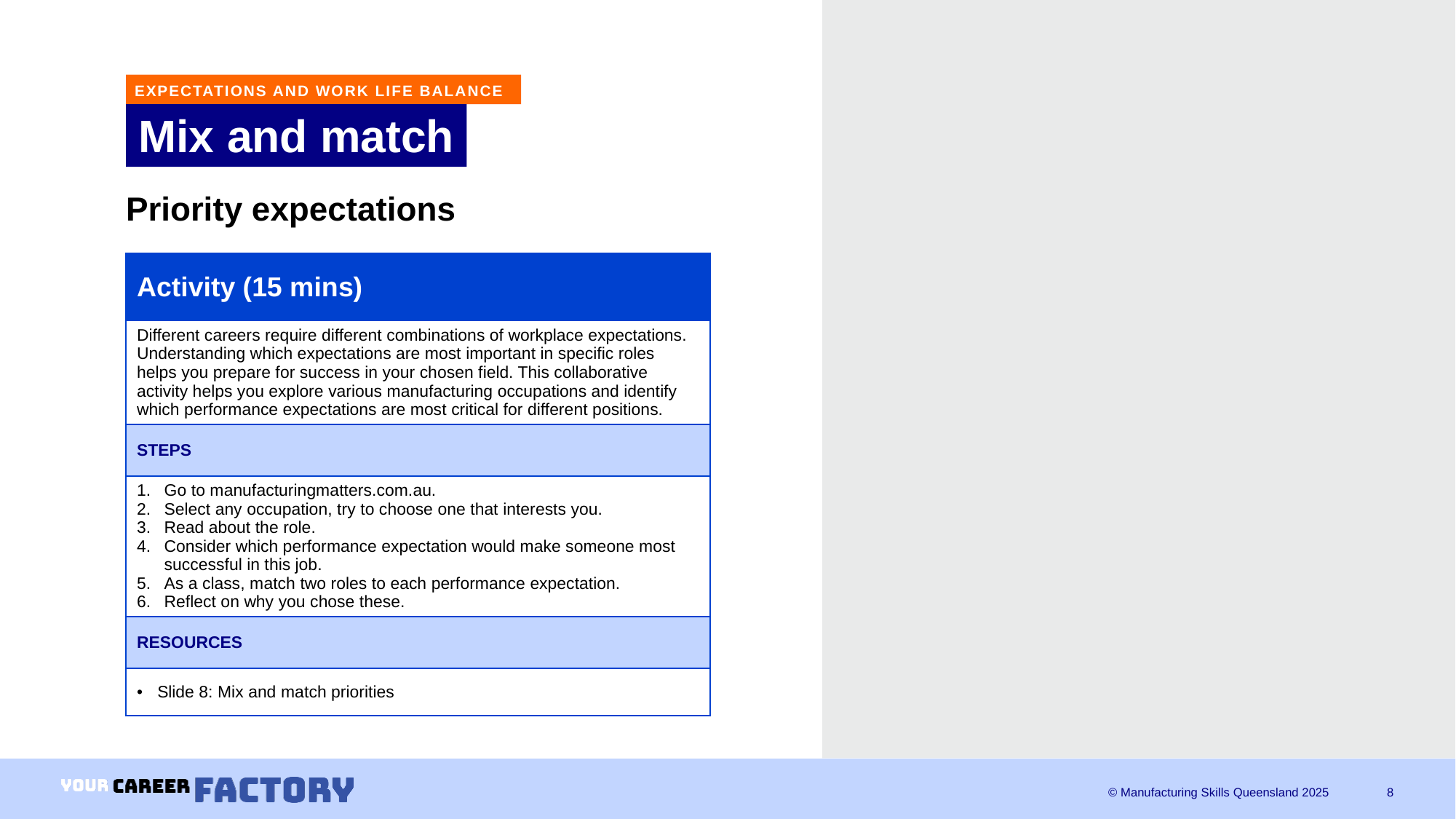

EXPECTATIONS AND WORK LIFE BALANCE
# Mix and match
Priority expectations
| Activity (15 mins) |
| --- |
| Different careers require different combinations of workplace expectations. Understanding which expectations are most important in specific roles helps you prepare for success in your chosen field. This collaborative activity helps you explore various manufacturing occupations and identify which performance expectations are most critical for different positions. |
| STEPS​ |
| Go to manufacturingmatters.com.au. Select any occupation, try to choose one that interests you. Read about the role. Consider which performance expectation would make someone most successful in this job. As a class, match two roles to each performance expectation. Reflect on why you chose these. |
| RESOURCES​ |
| Slide 8: Mix and match priorities |